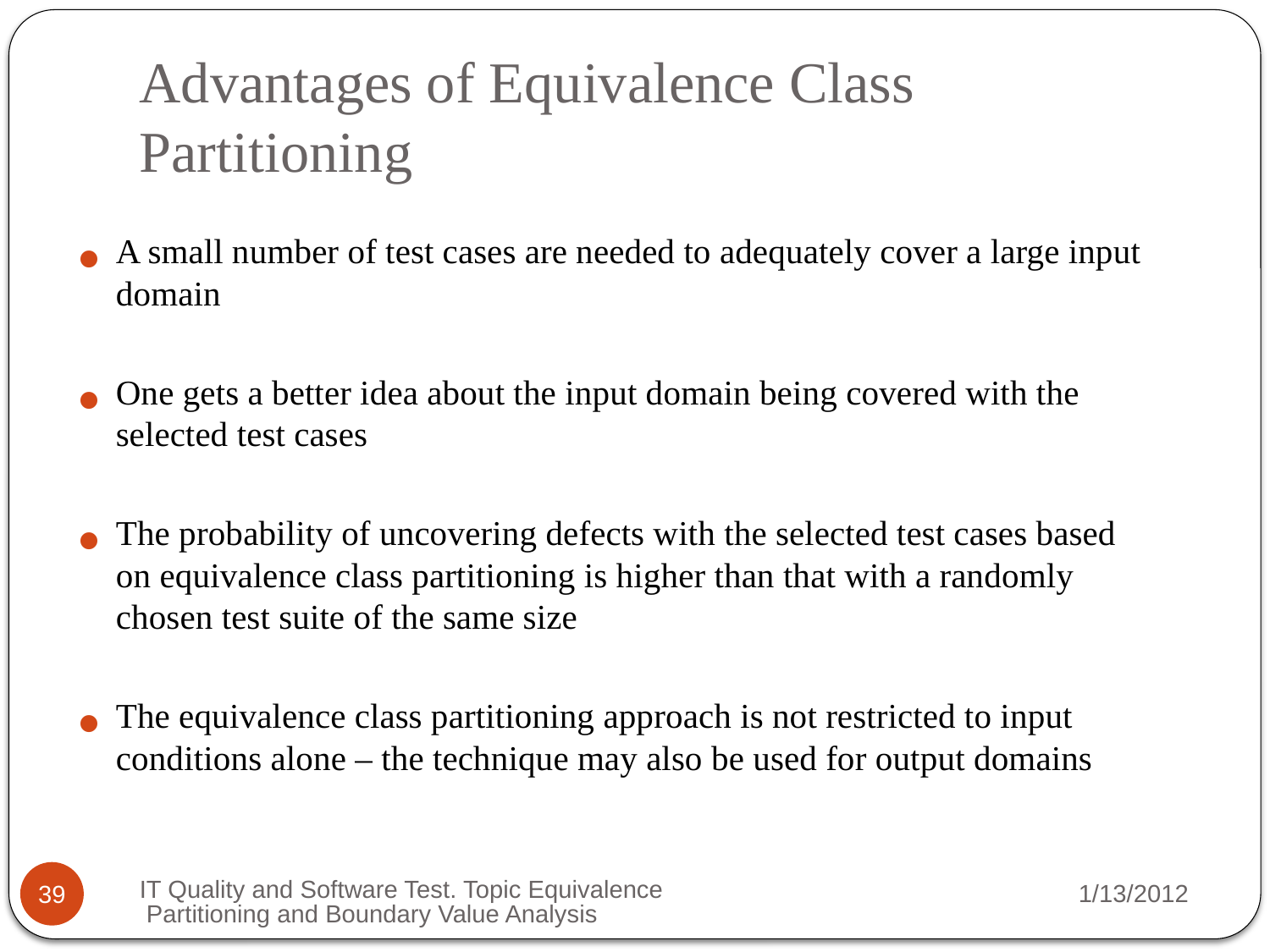

A small number of test cases are needed to adequately cover a large input domain

One gets a better idea about the input domain being covered with the selected test cases

The probability of uncovering defects with the selected test cases based on equivalence class partitioning is higher than that with a randomly chosen test suite of the same size

The equivalence class partitioning approach is not restricted to input conditions alone – the technique may also be used for output domains

# Advantages of Equivalence Class Partitioning
IT Quality and Software Test. Topic Equivalence Partitioning and Boundary Value Analysis
1/13/2012
39